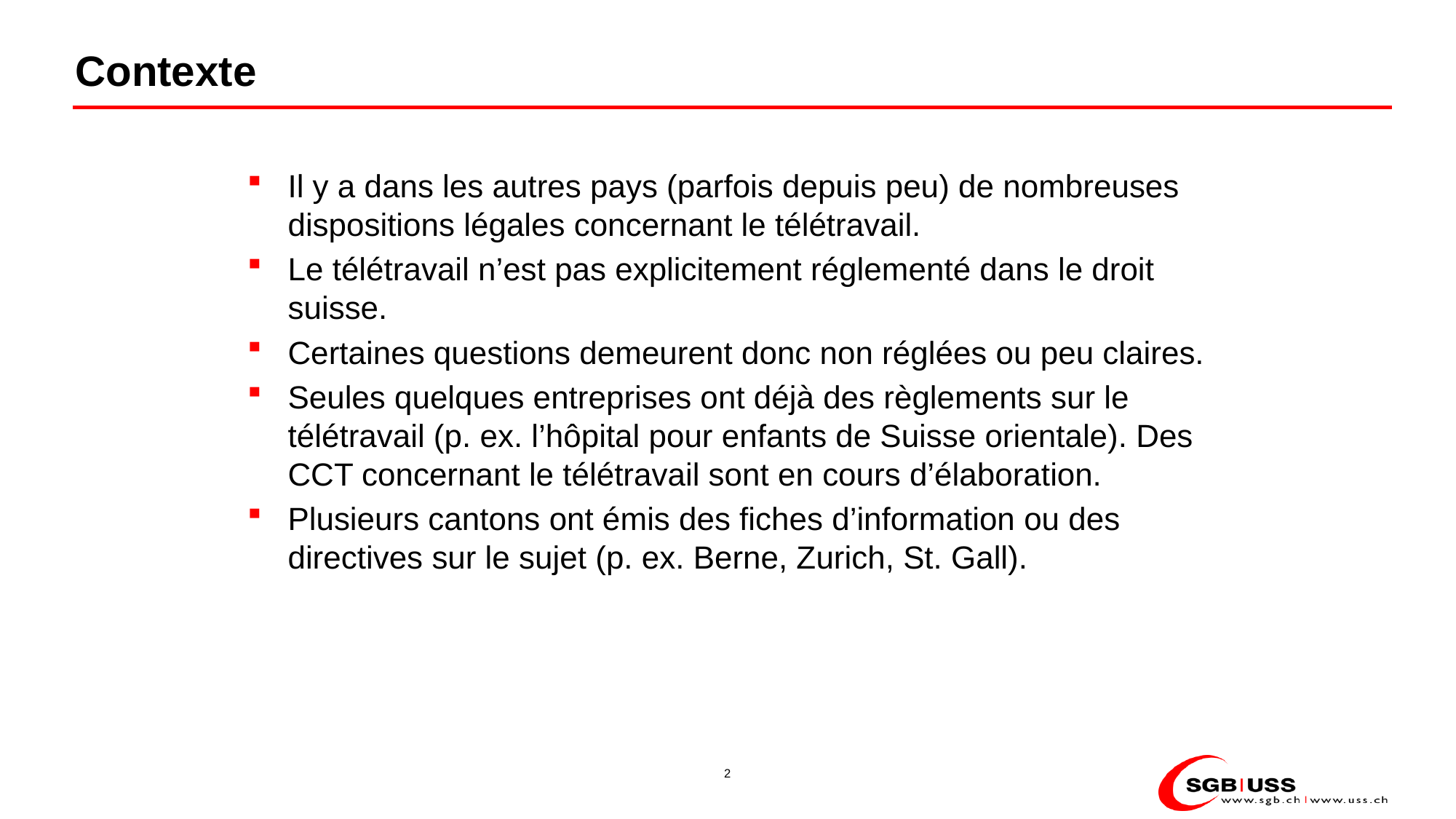

# Contexte

Il y a dans les autres pays (parfois depuis peu) de nombreuses dispositions légales concernant le télétravail.
Le télétravail n’est pas explicitement réglementé dans le droit suisse.
Certaines questions demeurent donc non réglées ou peu claires.
Seules quelques entreprises ont déjà des règlements sur le télétravail (p. ex. l’hôpital pour enfants de Suisse orientale). Des CCT concernant le télétravail sont en cours d’élaboration.
Plusieurs cantons ont émis des fiches d’information ou des directives sur le sujet (p. ex. Berne, Zurich, St. Gall).
2